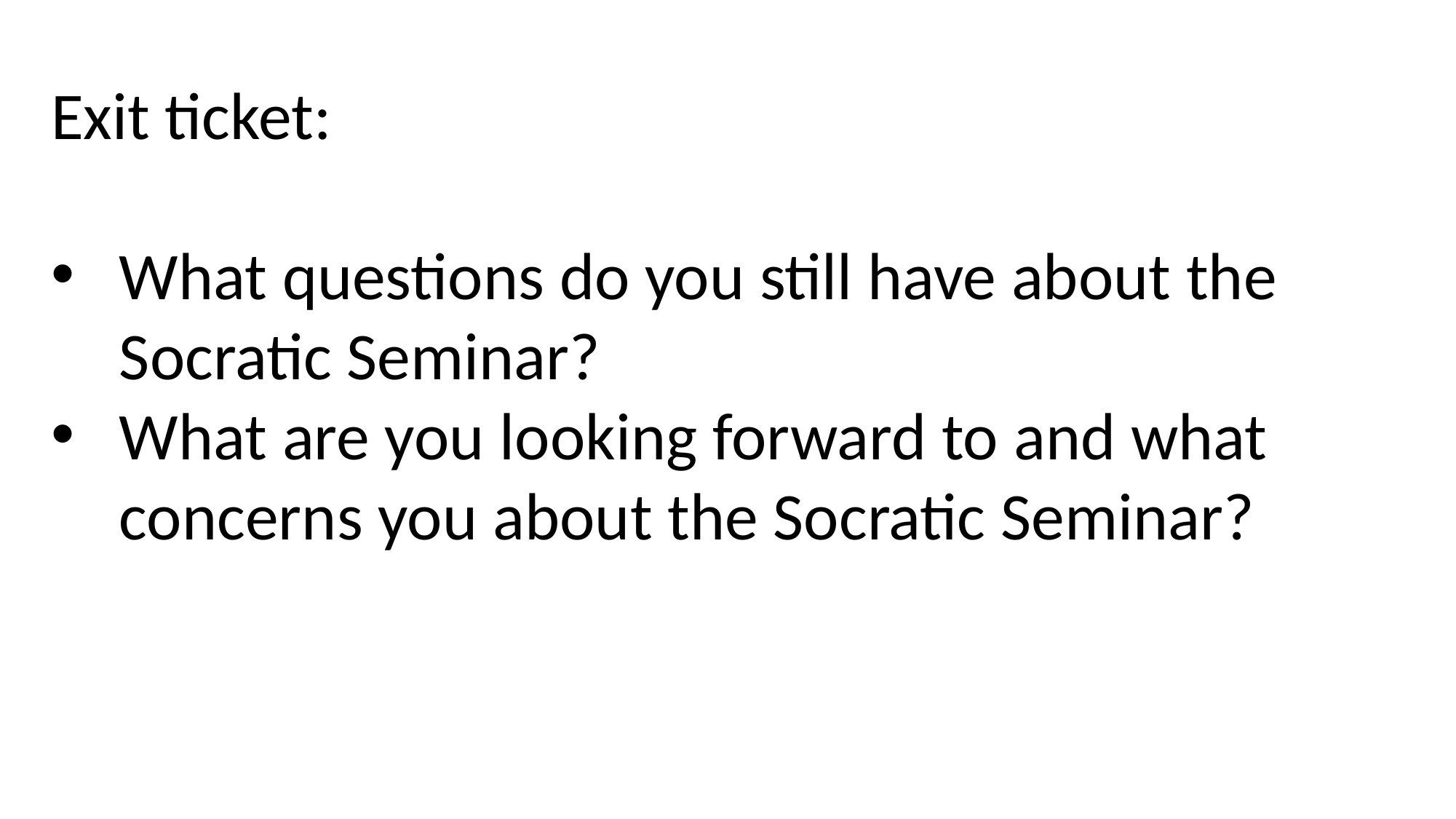

Exit ticket:

What questions do you still have about the Socratic Seminar?
What are you looking forward to and what concerns you about the Socratic Seminar?